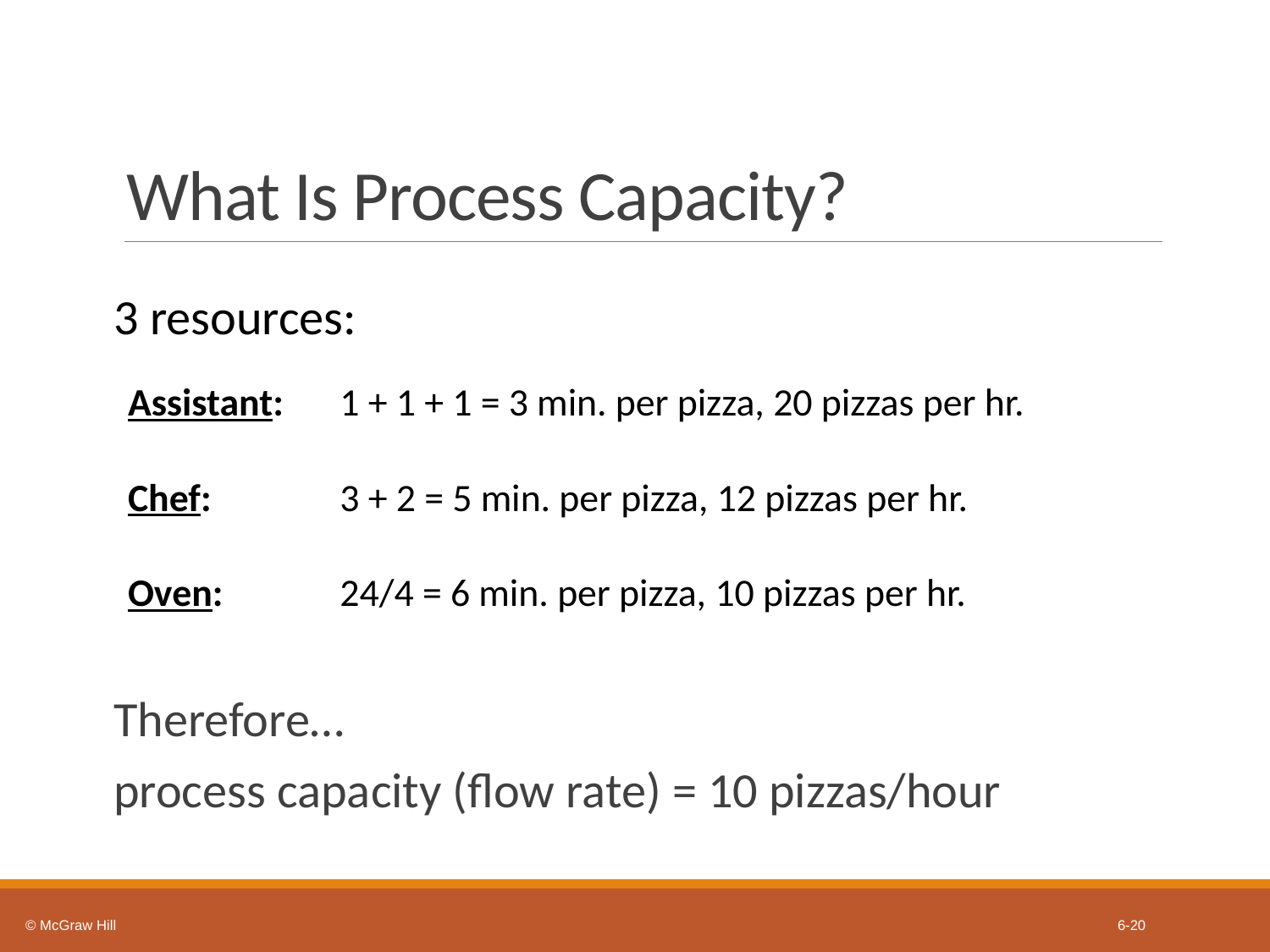

# What Is Process Capacity?
3 resources:
| Assistant: | 1 + 1 + 1 = 3 min. per pizza, 20 pizzas per hr. |
| --- | --- |
| Chef: | 3 + 2 = 5 min. per pizza, 12 pizzas per hr. |
| Oven: | 24/4 = 6 min. per pizza, 10 pizzas per hr. |
Therefore…
process capacity (flow rate) = 10 pizzas/hour